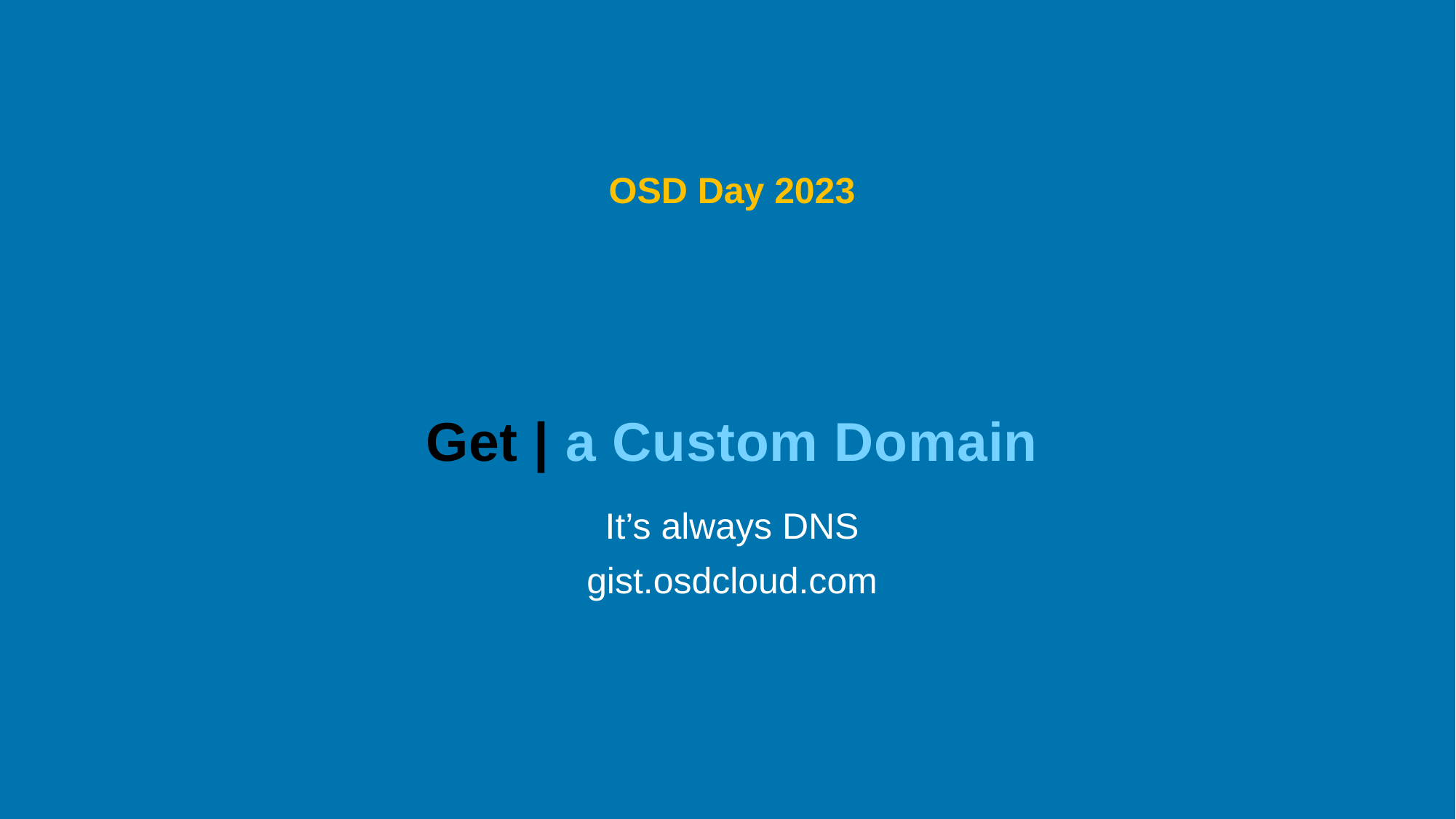

OSD Day 2023
# Get | a Custom Domain
It’s always DNS
gist.osdcloud.com